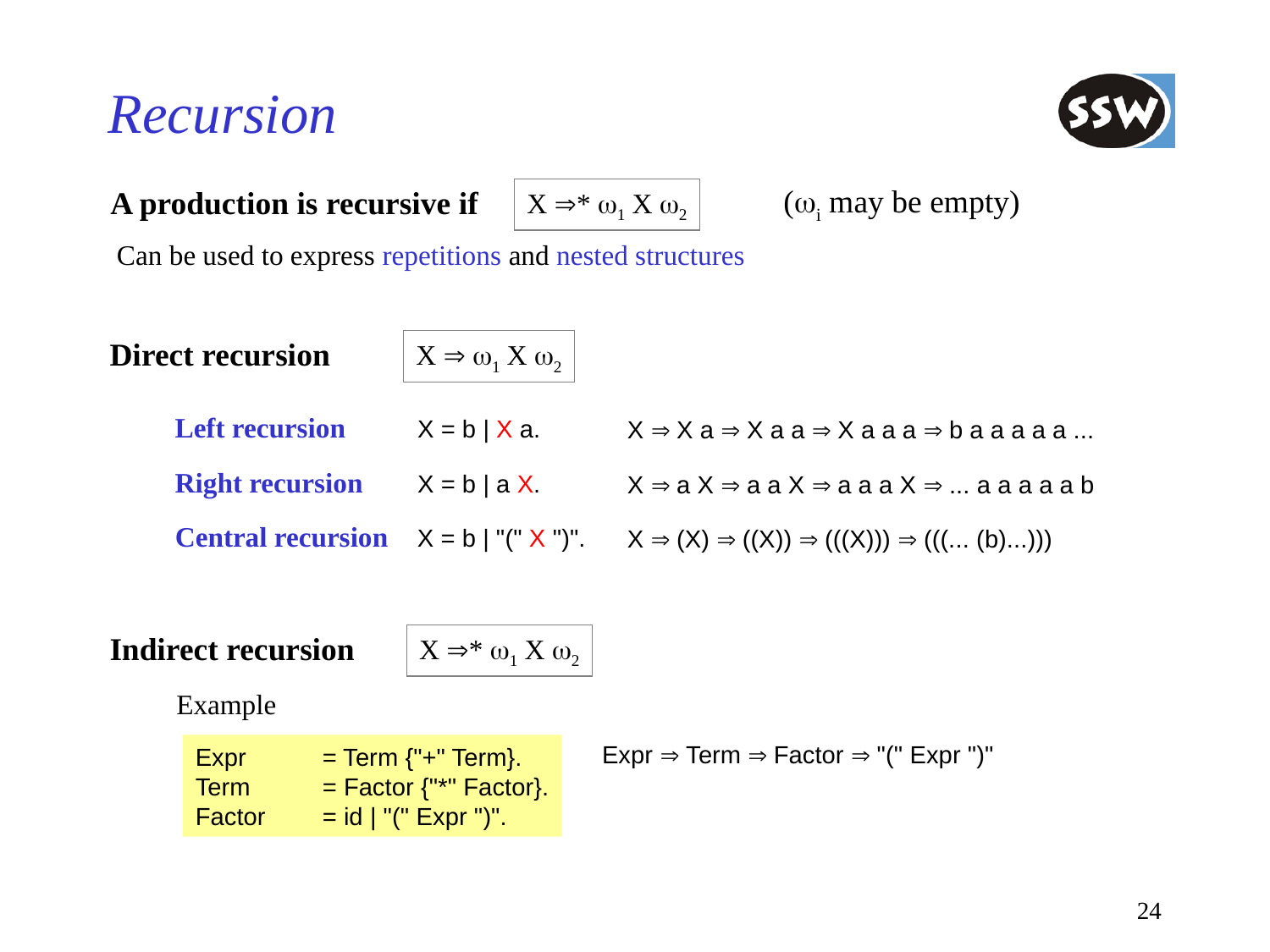

# Recursion
(ωi may be empty)
A production is recursive if
X ⇒* ω1 X ω2
Can be used to express repetitions and nested structures
Direct recursion
X ⇒ ω1 X ω2
Left recursion
X = b | X a.
X ⇒ X a ⇒ X a a ⇒ X a a a ⇒ b a a a a a ...
Right recursion
X = b | a X.
X ⇒ a X ⇒ a a X ⇒ a a a X ⇒ ... a a a a a b
Central recursion
X = b | "(" X ")".
X ⇒ (X) ⇒ ((X)) ⇒ (((X))) ⇒ (((... (b)...)))
Indirect recursion
X ⇒* ω1 X ω2
Example
Expr ⇒ Term ⇒ Factor ⇒ "(" Expr ")"
Expr	= Term {"+" Term}.
Term	= Factor {"*" Factor}.
Factor	= id | "(" Expr ")".
24